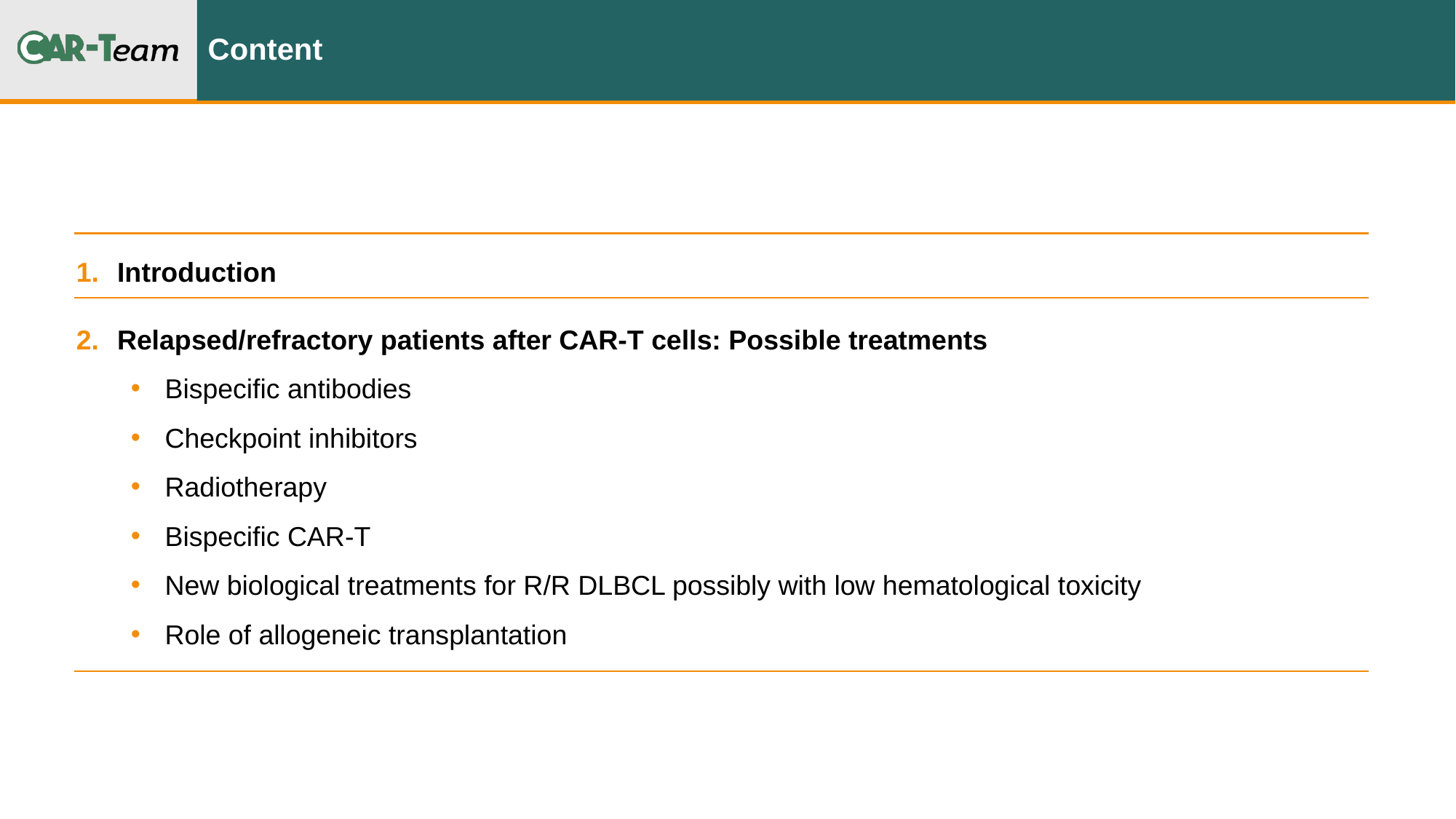

# Content
Introduction
Relapsed/refractory patients after CAR-T cells: Possible treatments
Bispecific antibodies
Checkpoint inhibitors
Radiotherapy
Bispecific CAR-T
New biological treatments for R/R DLBCL possibly with low hematological toxicity
Role of allogeneic transplantation